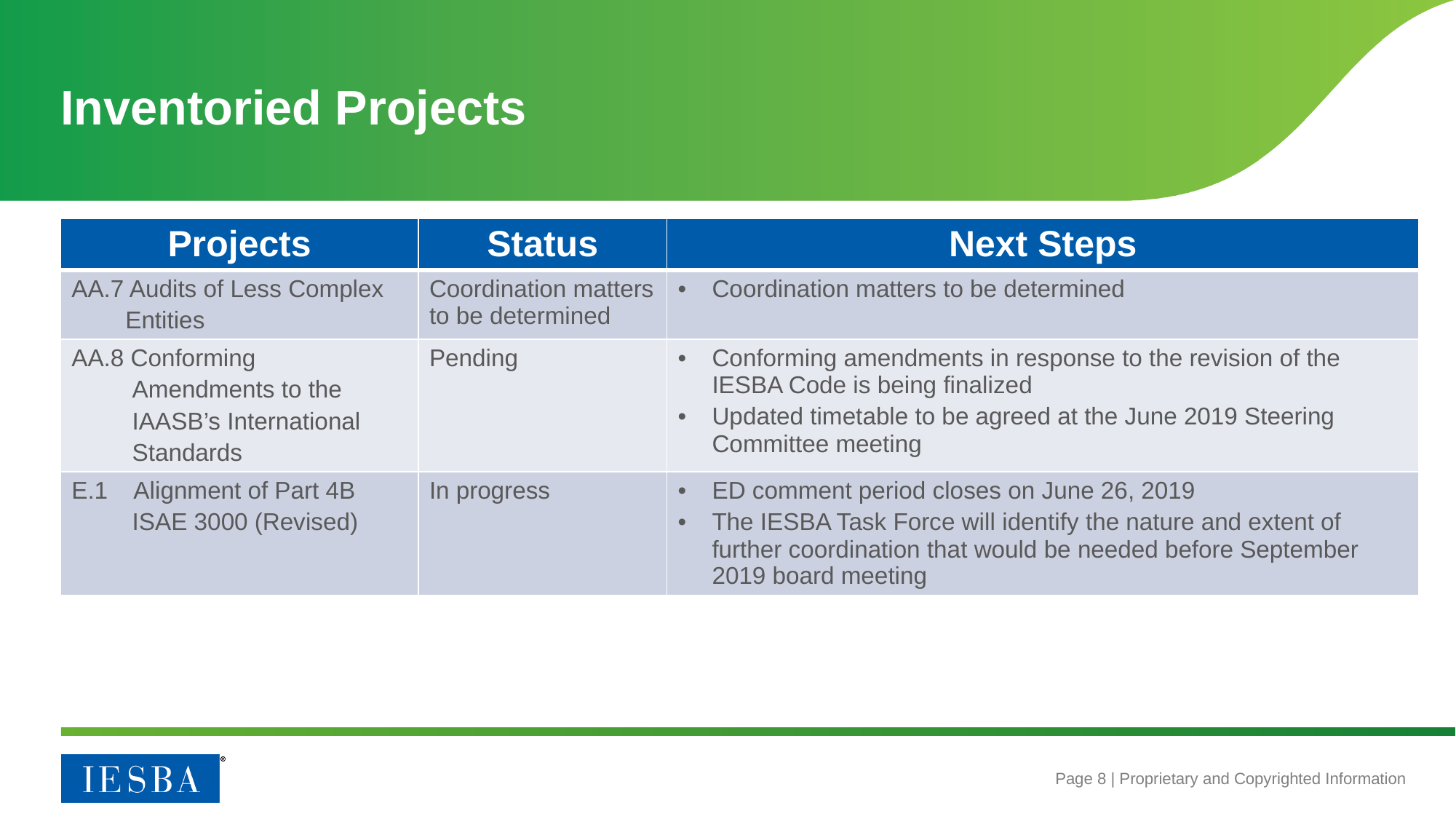

# Inventoried Projects
| Projects | Status | Next Steps |
| --- | --- | --- |
| AA.7 Audits of Less Complex Entities | Coordination matters to be determined | Coordination matters to be determined |
| AA.8 Conforming Amendments to the IAASB’s International Standards | Pending | Conforming amendments in response to the revision of the IESBA Code is being finalized Updated timetable to be agreed at the June 2019 Steering Committee meeting |
| E.1 Alignment of Part 4B ISAE 3000 (Revised) | In progress | ED comment period closes on June 26, 2019 The IESBA Task Force will identify the nature and extent of further coordination that would be needed before September 2019 board meeting |